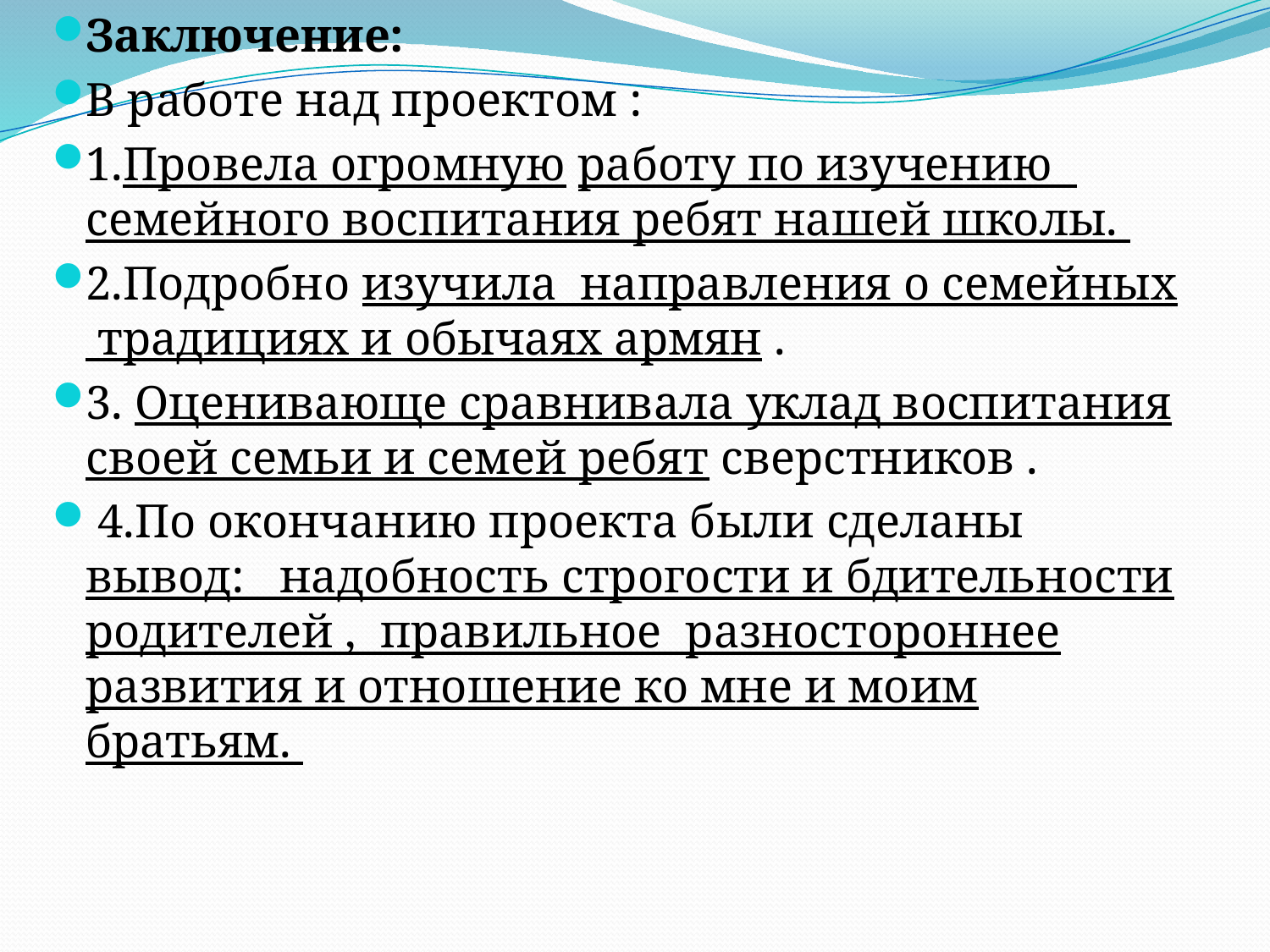

Заключение:
В работе над проектом :
1.Провела огромную работу по изучению   семейного воспитания ребят нашей школы.
2.Подробно изучила  направления о семейных  традициях и обычаях армян .
3. Оценивающе сравнивала уклад воспитания своей семьи и семей ребят сверстников .
 4.По окончанию проекта были сделаны вывод:   надобность строгости и бдительности родителей ,  правильное  разностороннее развития и отношение ко мне и моим братьям.